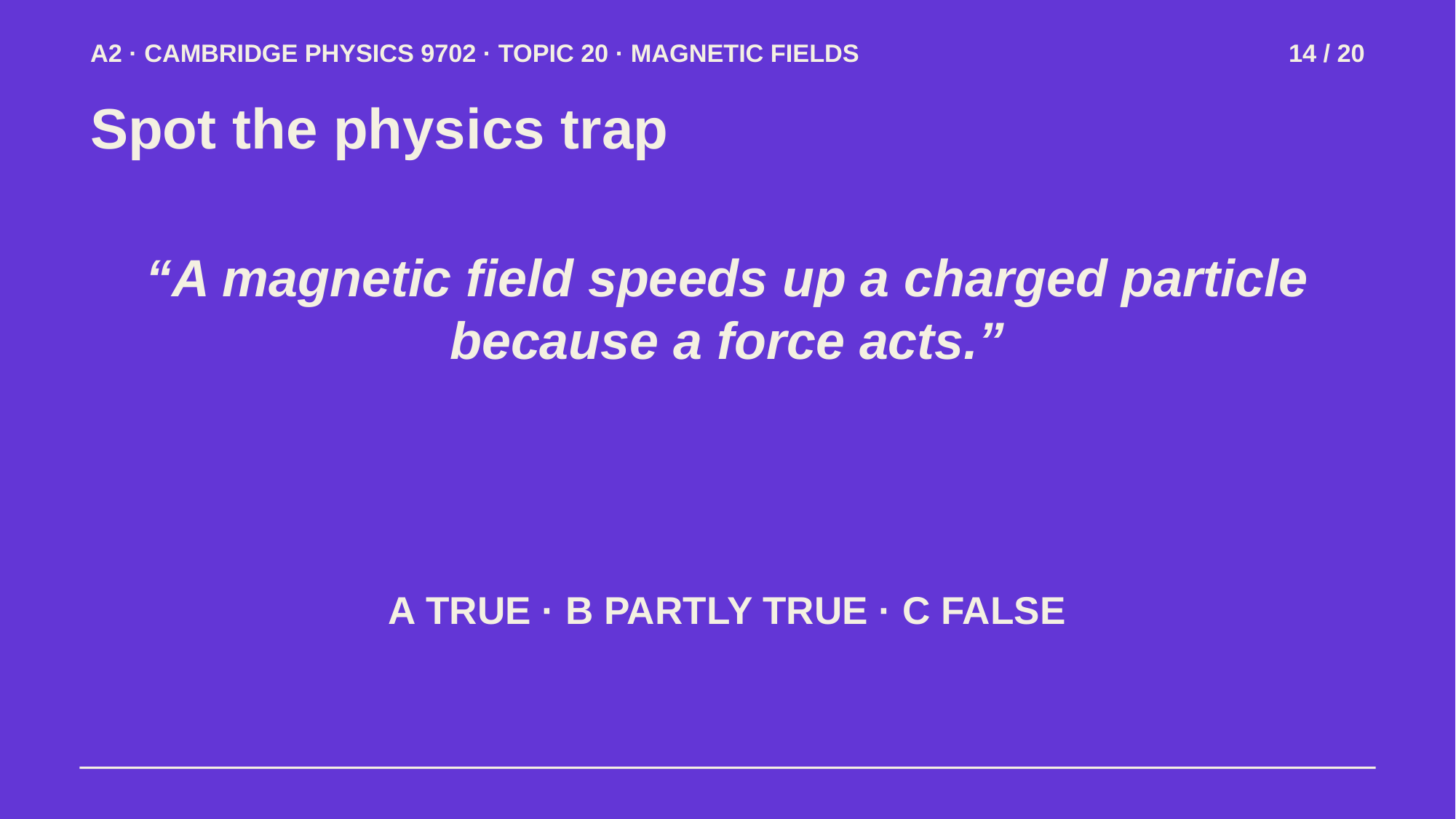

A2 · CAMBRIDGE PHYSICS 9702 · TOPIC 20 · MAGNETIC FIELDS
14 / 20
Spot the physics trap
“A magnetic field speeds up a charged particle because a force acts.”
A TRUE · B PARTLY TRUE · C FALSE